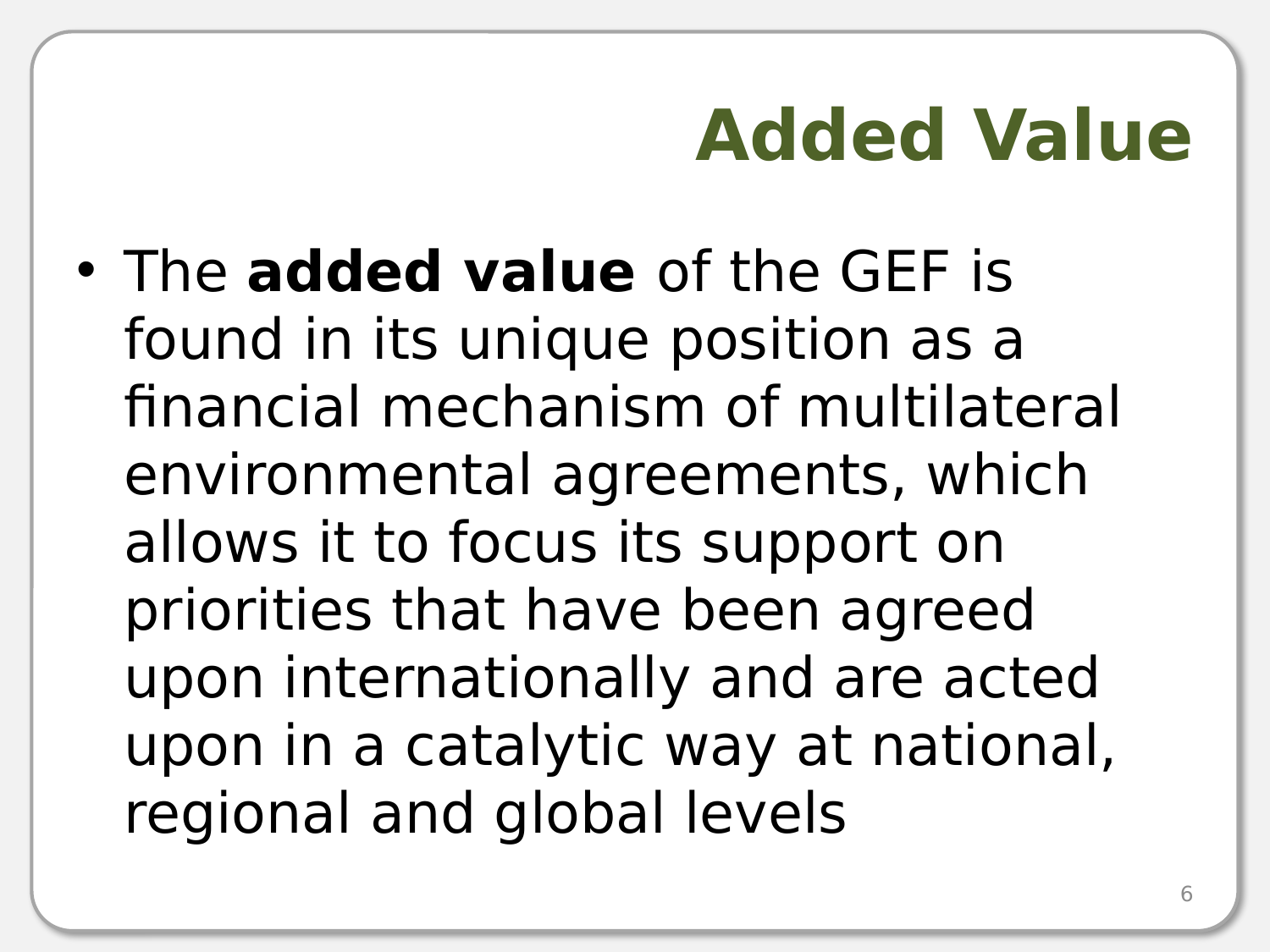

# Added Value
The added value of the GEF is found in its unique position as a financial mechanism of multilateral environmental agreements, which allows it to focus its support on priorities that have been agreed upon internationally and are acted upon in a catalytic way at national, regional and global levels

6